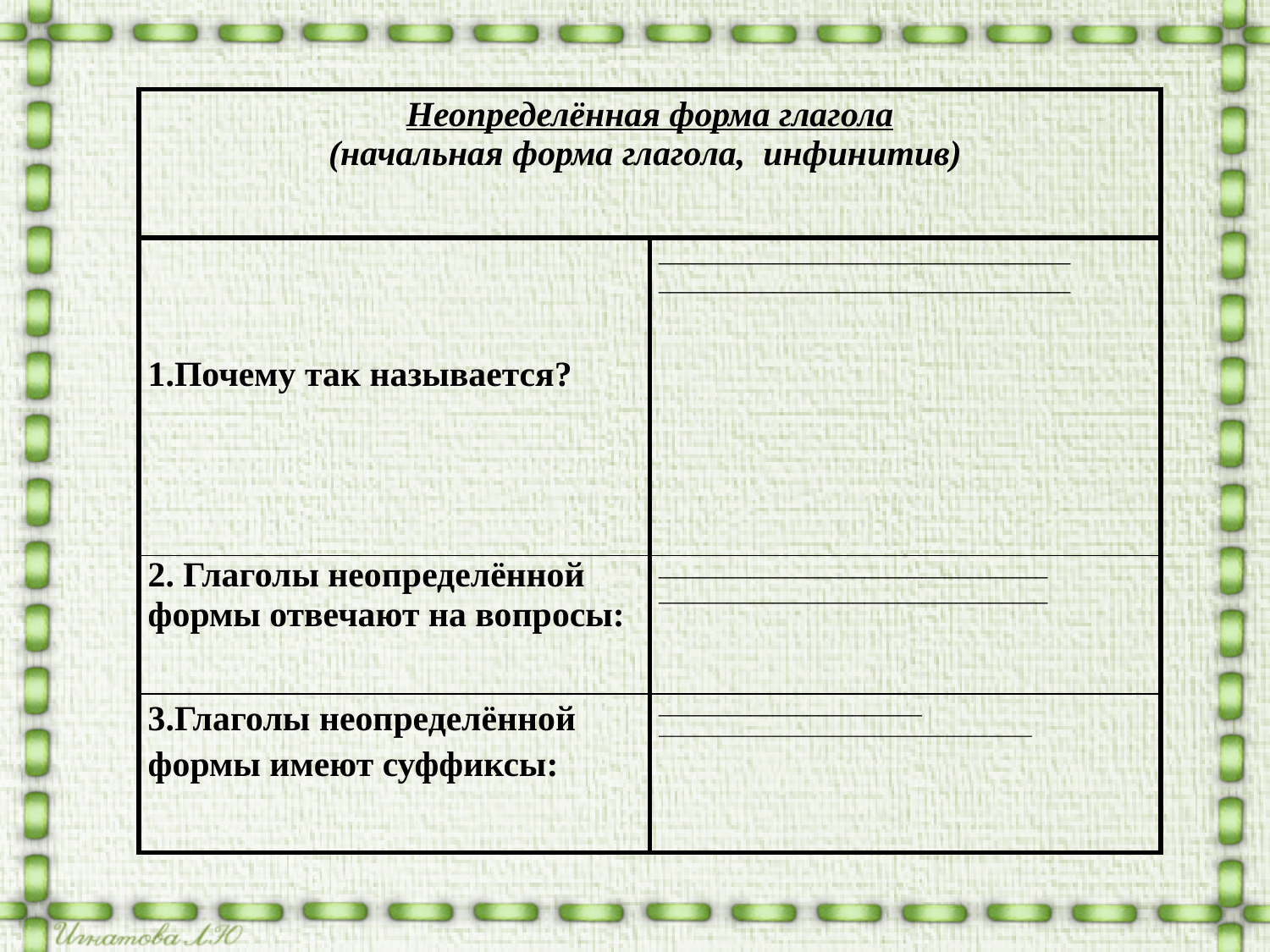

| Неопределённая форма глагола (начальная форма глагола, инфинитив) |  |
| --- | --- |
| 1.Почему так называется? | \_\_\_\_\_\_\_\_\_\_\_\_\_\_\_\_\_\_\_\_\_\_\_\_\_\_\_\_\_\_\_\_\_\_\_\_ \_\_\_\_\_\_\_\_\_\_\_\_\_\_\_\_\_\_\_\_\_\_\_\_\_\_\_\_\_\_\_\_\_\_\_\_ |
| 2. Глаголы неопределённой формы отвечают на вопросы: | \_\_\_\_\_\_\_\_\_\_\_\_\_\_\_\_\_\_\_\_\_\_\_\_\_\_\_\_\_\_\_\_\_\_ \_\_\_\_\_\_\_\_\_\_\_\_\_\_\_\_\_\_\_\_\_\_\_\_\_\_\_\_\_\_\_\_\_\_ |
| 3.Глаголы неопределённой формы имеют суффиксы: | \_\_\_\_\_\_\_\_\_\_\_\_\_\_\_\_\_\_\_\_\_\_\_ \_\_\_\_\_\_\_\_\_\_\_\_\_\_\_\_\_\_\_\_\_\_\_\_\_\_\_\_\_\_\_\_\_\_\_\_\_\_\_\_\_\_\_ |